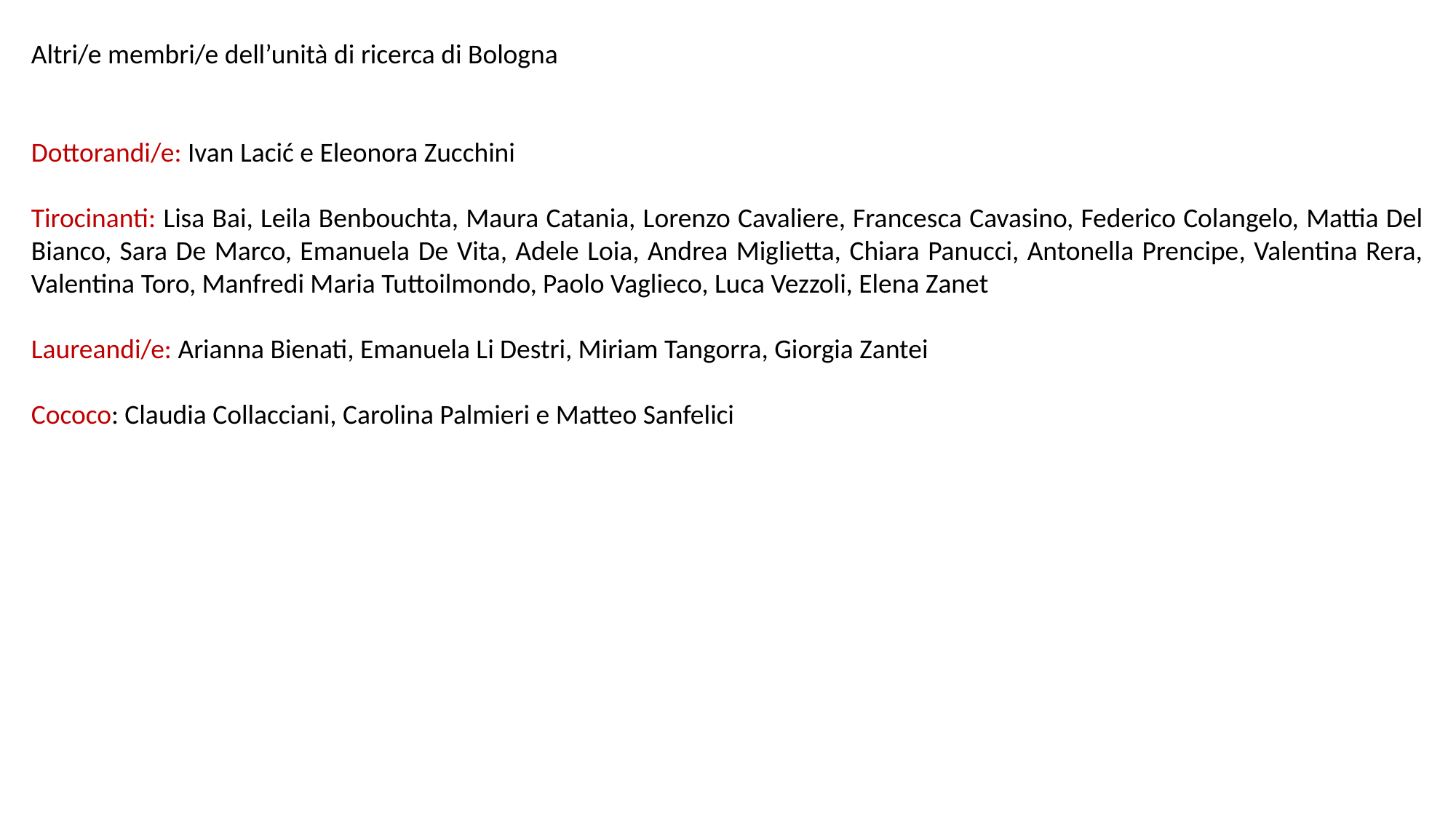

Altri/e membri/e dell’unità di ricerca di Bologna

Dottorandi/e: Ivan Lacić e Eleonora Zucchini

Tirocinanti: Lisa Bai, Leila Benbouchta, Maura Catania, Lorenzo Cavaliere, Francesca Cavasino, Federico Colangelo, Mattia Del Bianco, Sara De Marco, Emanuela De Vita, Adele Loia, Andrea Miglietta, Chiara Panucci, Antonella Prencipe, Valentina Rera, Valentina Toro, Manfredi Maria Tuttoilmondo, Paolo Vaglieco, Luca Vezzoli, Elena Zanet

Laureandi/e: Arianna Bienati, Emanuela Li Destri, Miriam Tangorra, Giorgia Zantei

Cococo: Claudia Collacciani, Carolina Palmieri e Matteo Sanfelici